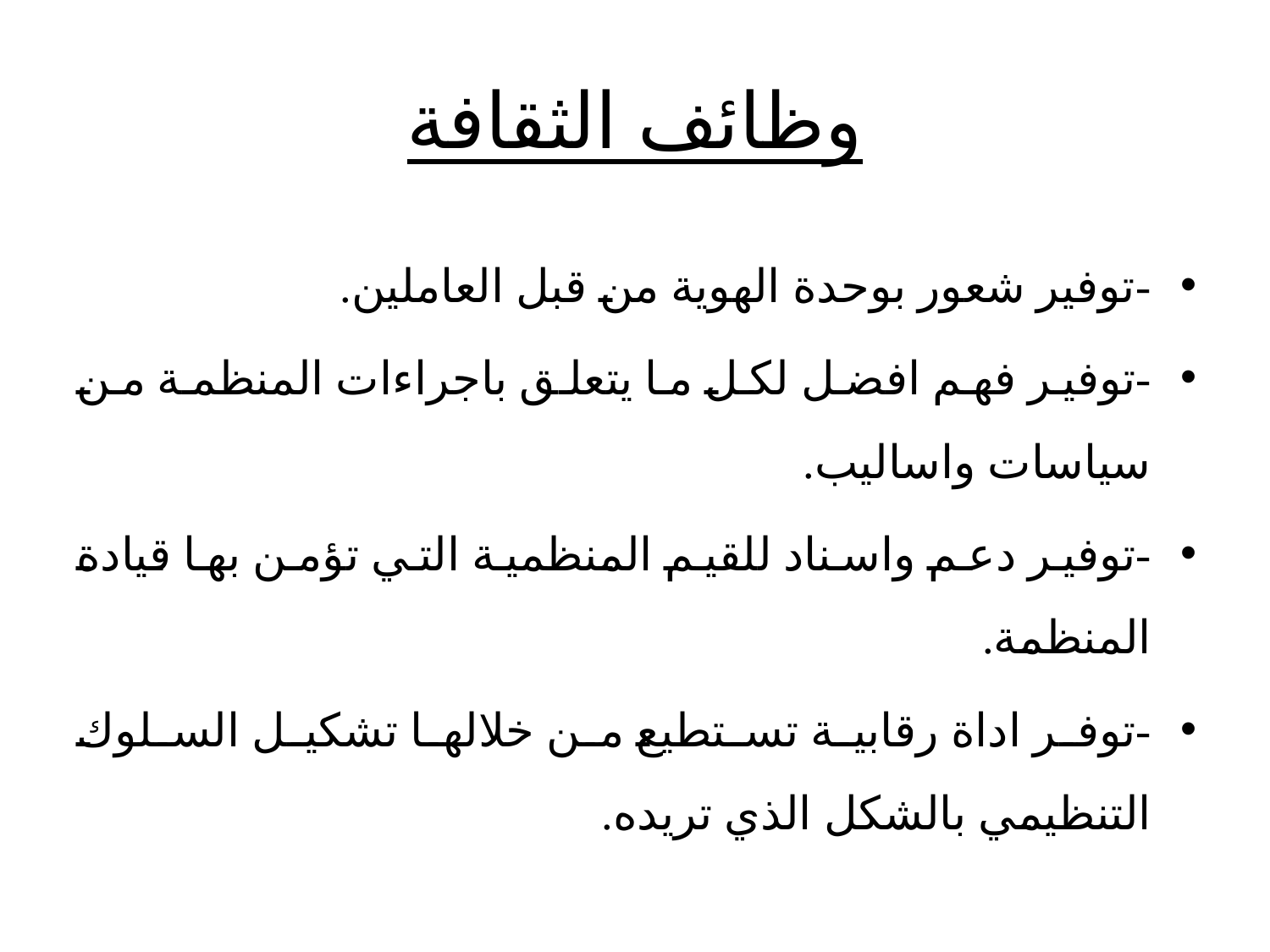

# وظائف الثقافة
-توفير شعور بوحدة الهوية من قبل العاملين.
-توفير فهم افضل لكل ما يتعلق باجراءات المنظمة من سياسات واساليب.
-توفير دعم واسناد للقيم المنظمية التي تؤمن بها قيادة المنظمة.
-توفر اداة رقابية تستطيع من خلالها تشكيل السلوك التنظيمي بالشكل الذي تريده.